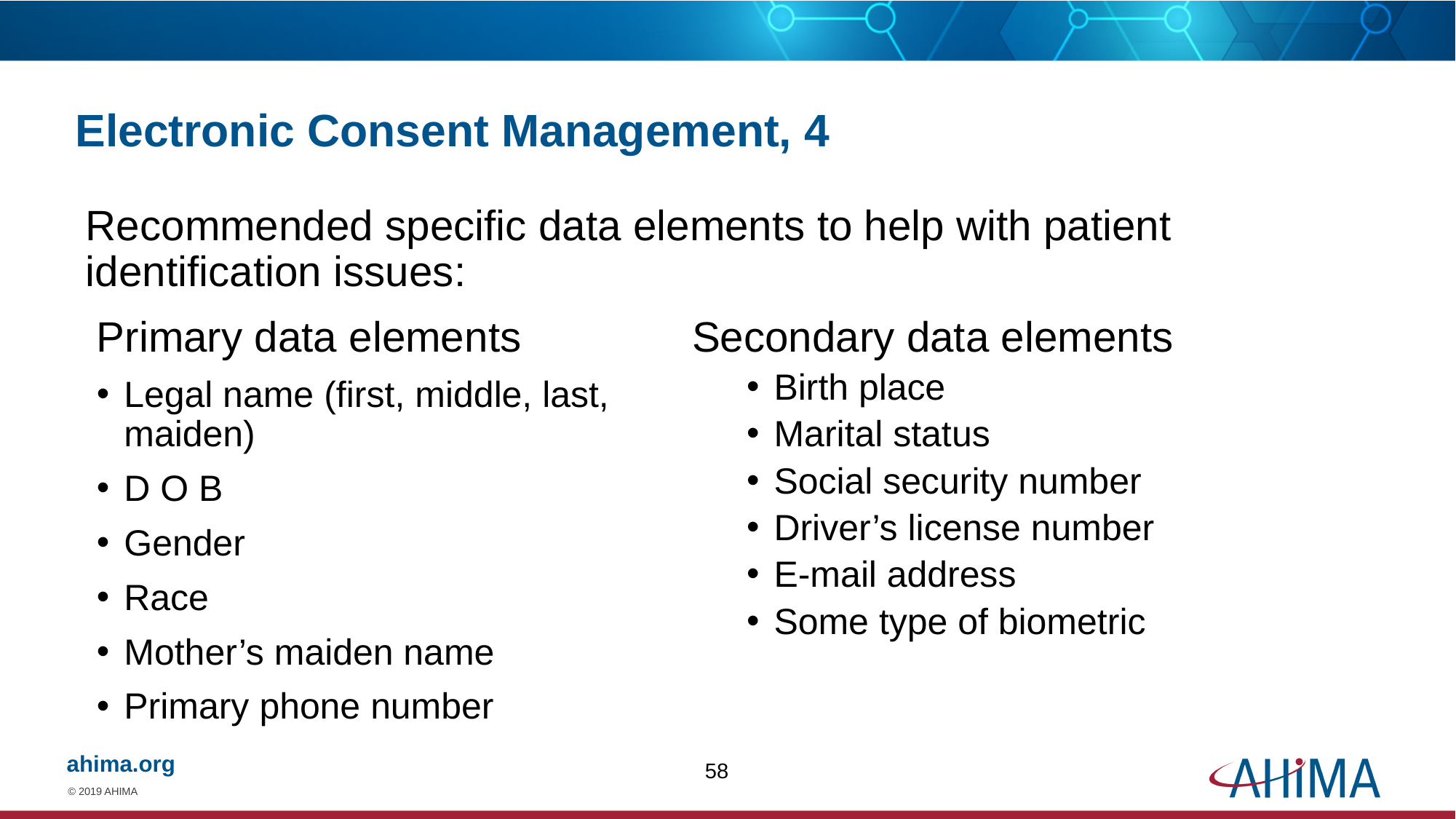

# Electronic Consent Management, 4
Recommended specific data elements to help with patient identification issues:
Primary data elements
Legal name (first, middle, last, maiden)
D O B
Gender
Race
Mother’s maiden name
Primary phone number

Secondary data elements
Birth place
Marital status
Social security number
Driver’s license number
E-mail address
Some type of biometric